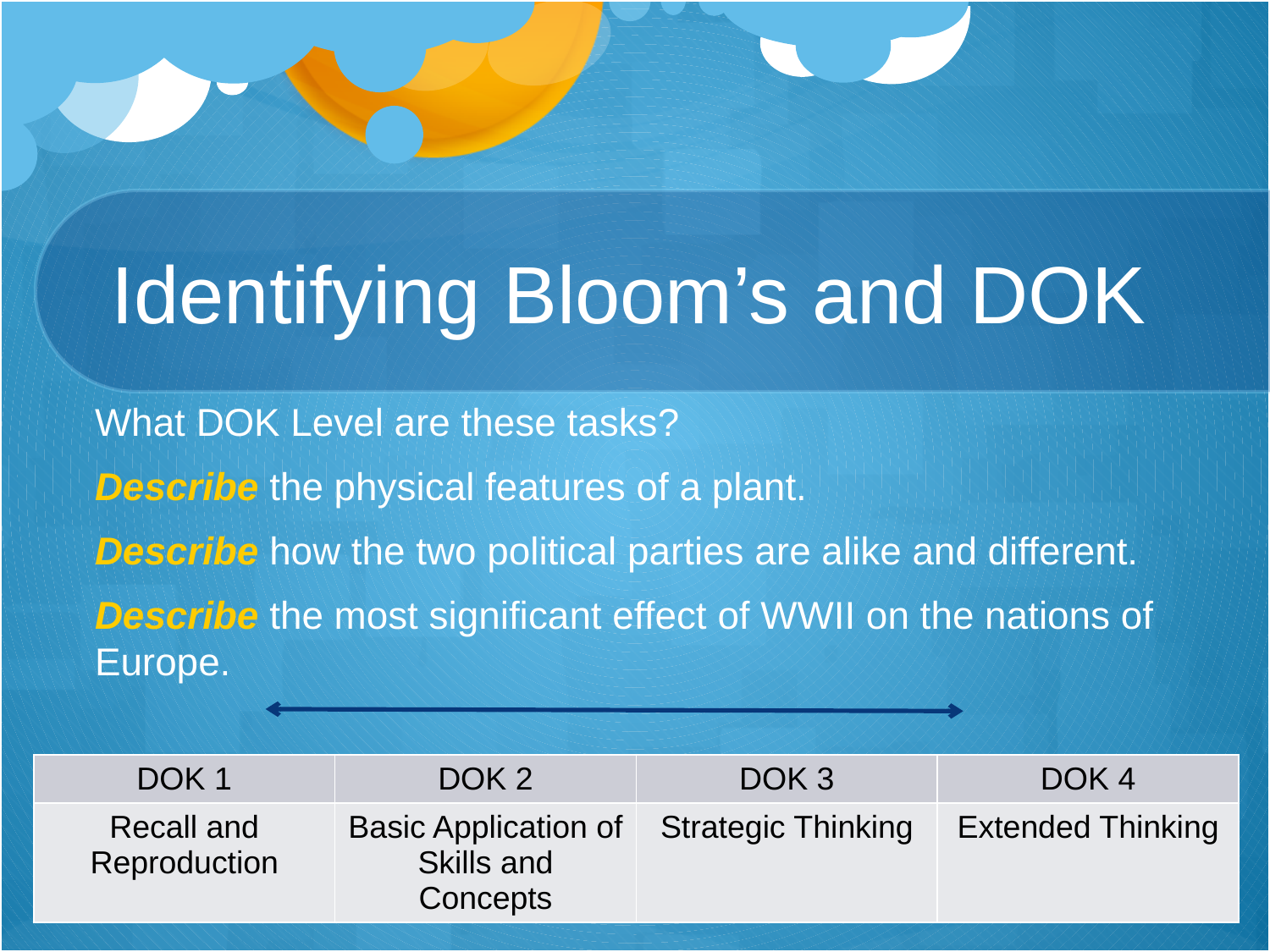

# Identifying Bloom’s and DOK
What DOK Level are these tasks?
Describe the physical features of a plant.
Describe how the two political parties are alike and different.
Describe the most significant effect of WWII on the nations of Europe.

| DOK 1 | DOK 2 | DOK 3 | DOK 4 |
| --- | --- | --- | --- |
| Recall and Reproduction | Basic Application of Skills and Concepts | Strategic Thinking | Extended Thinking |